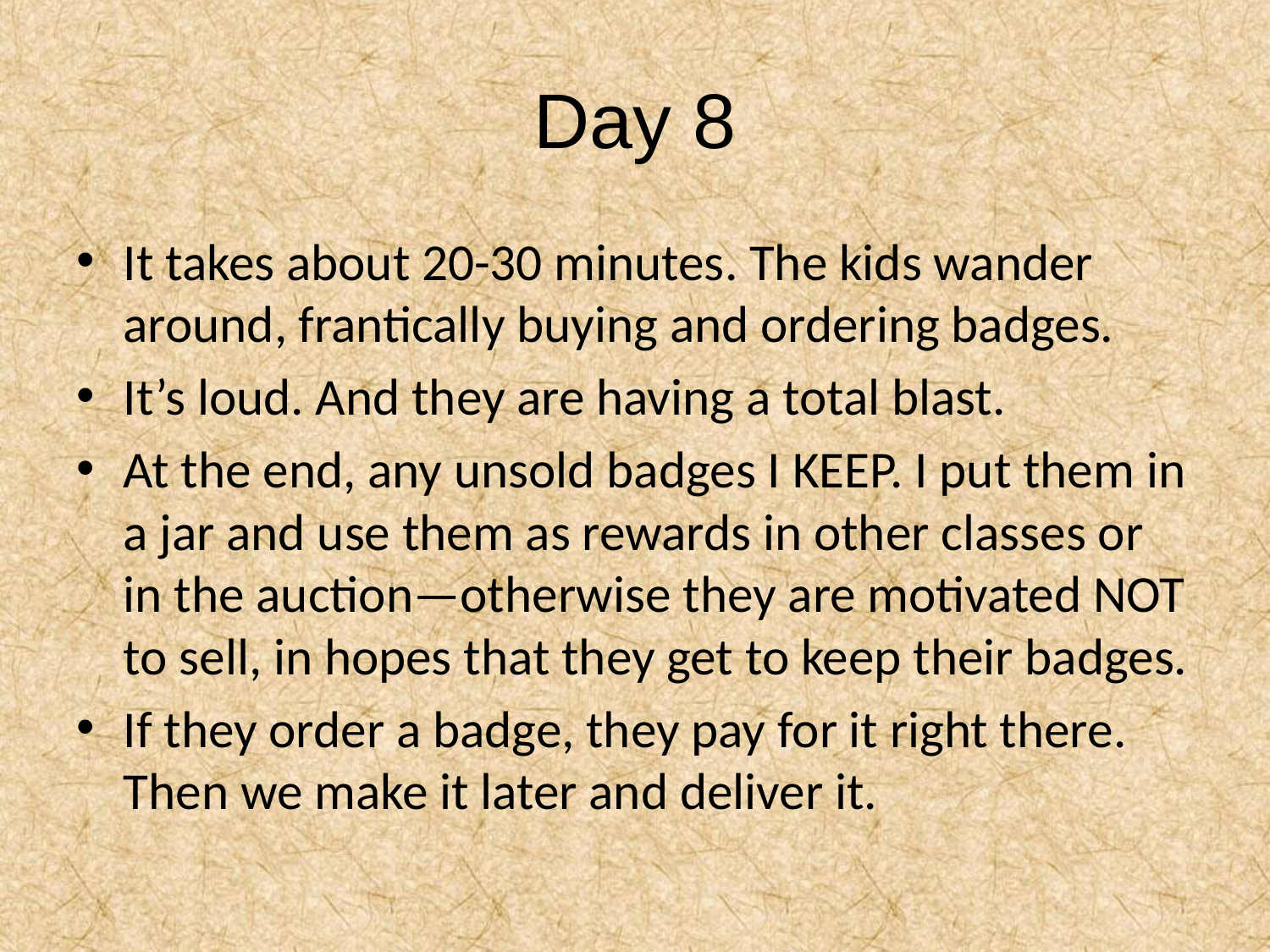

# Day 8
It takes about 20-30 minutes. The kids wander around, frantically buying and ordering badges.
It’s loud. And they are having a total blast.
At the end, any unsold badges I KEEP. I put them in a jar and use them as rewards in other classes or in the auction—otherwise they are motivated NOT to sell, in hopes that they get to keep their badges.
If they order a badge, they pay for it right there. Then we make it later and deliver it.